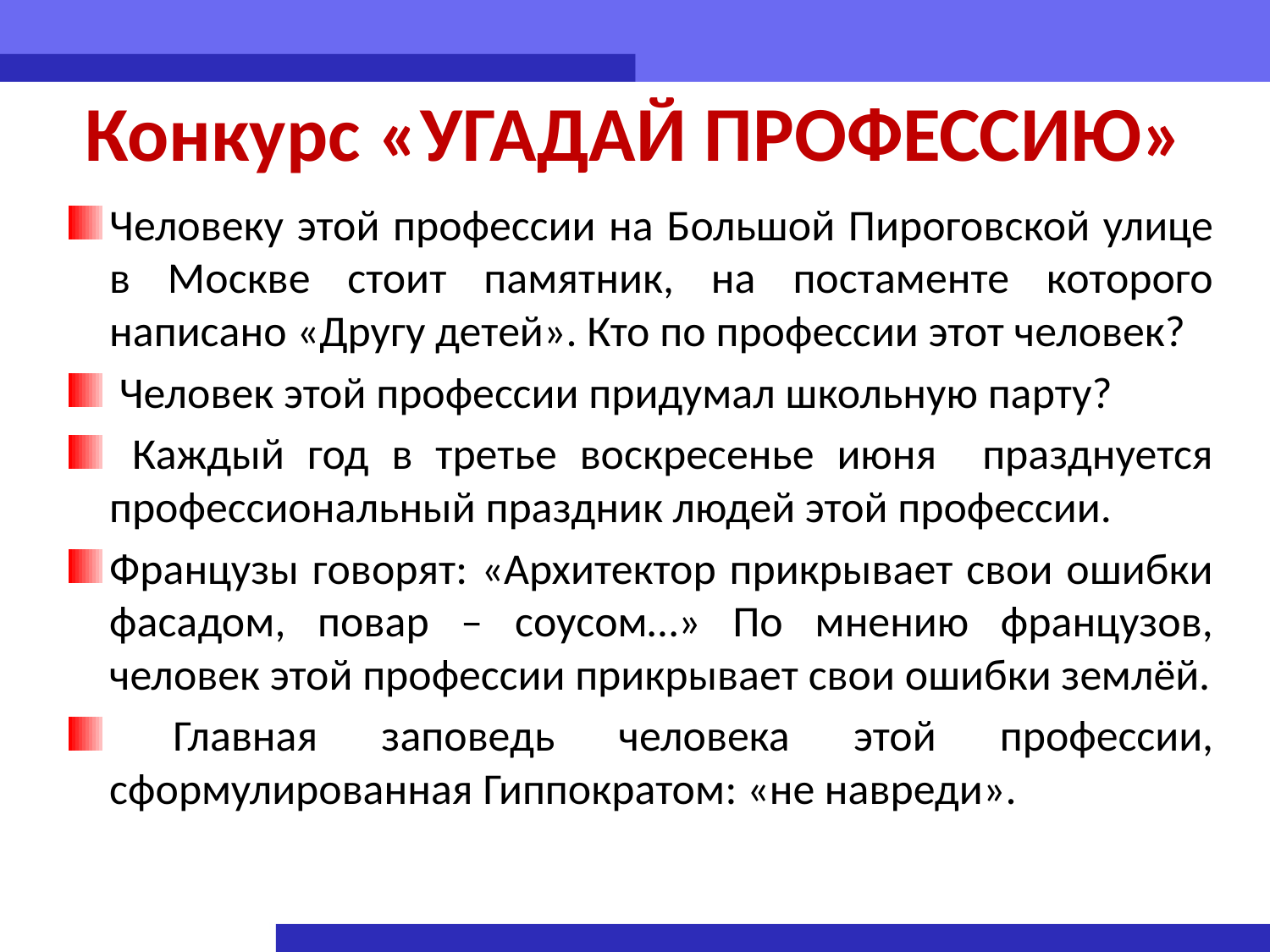

# Конкурс «УГАДАЙ ПРОФЕССИЮ»
Человеку этой профессии на Большой Пироговской улице в Москве стоит памятник, на постаменте которого написано «Другу детей». Кто по профессии этот человек?
 Человек этой профессии придумал школьную парту?
 Каждый год в третье воскресенье июня  празднуется профессиональный праздник людей этой профессии.
Французы говорят: «Архитектор прикрывает свои ошибки фасадом, повар – соусом…» По мнению французов, человек этой профессии прикрывает свои ошибки землёй.
 Главная заповедь человека этой профессии, сформулированная Гиппократом: «не навреди».